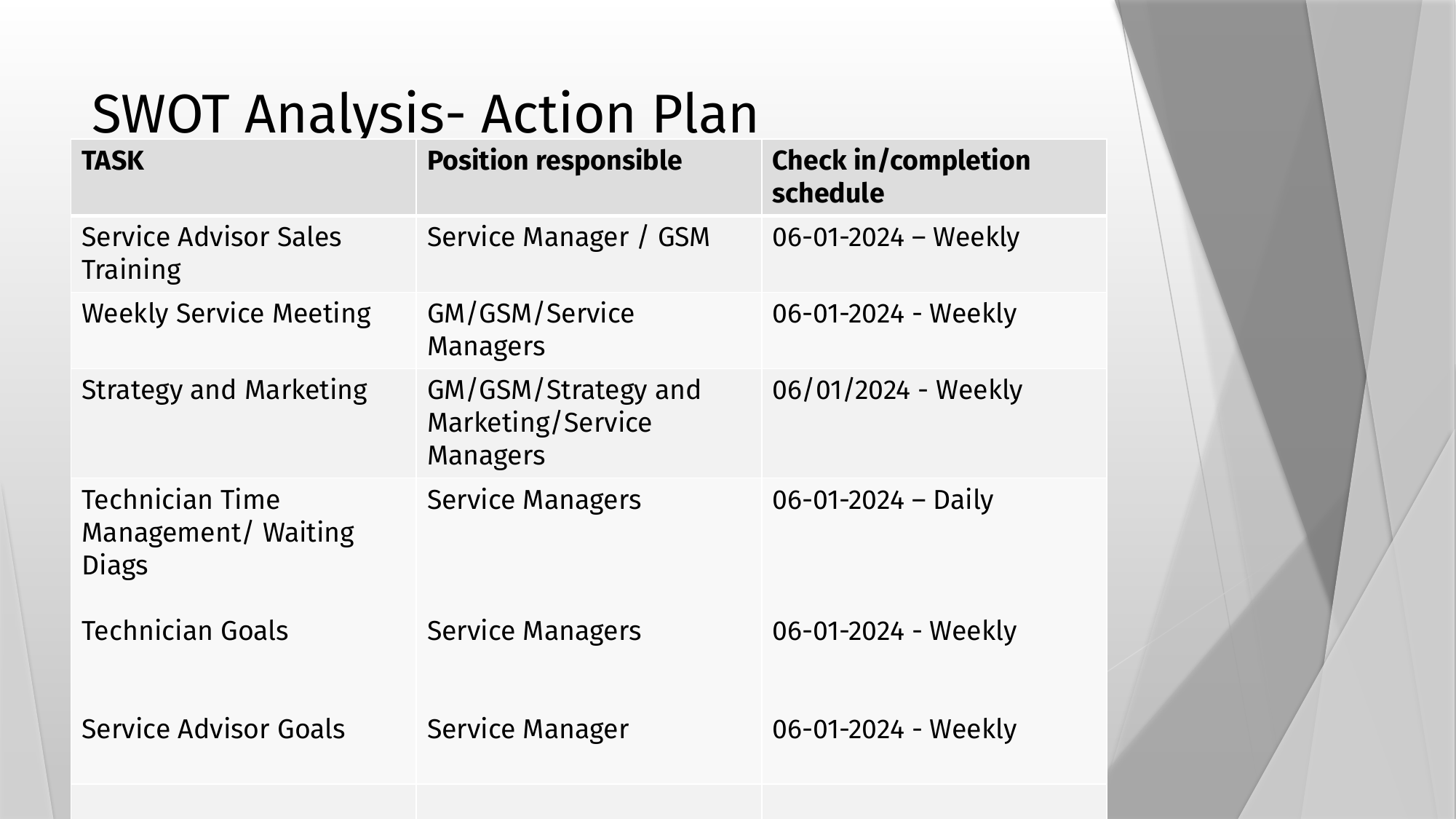

# SWOT Analysis- Action Plan
| TASK | Position responsible | Check in/completion schedule |
| --- | --- | --- |
| Service Advisor Sales Training | Service Manager / GSM | 06-01-2024 – Weekly |
| Weekly Service Meeting | GM/GSM/Service Managers | 06-01-2024 - Weekly |
| Strategy and Marketing | GM/GSM/Strategy and Marketing/Service Managers | 06/01/2024 - Weekly |
| Technician Time Management/ Waiting Diags Technician Goals Service Advisor Goals | Service Managers Service Managers Service Manager | 06-01-2024 – Daily 06-01-2024 - Weekly 06-01-2024 - Weekly |
|  |  |  |
|  |  |  |
|  |  |  |
Action Plan